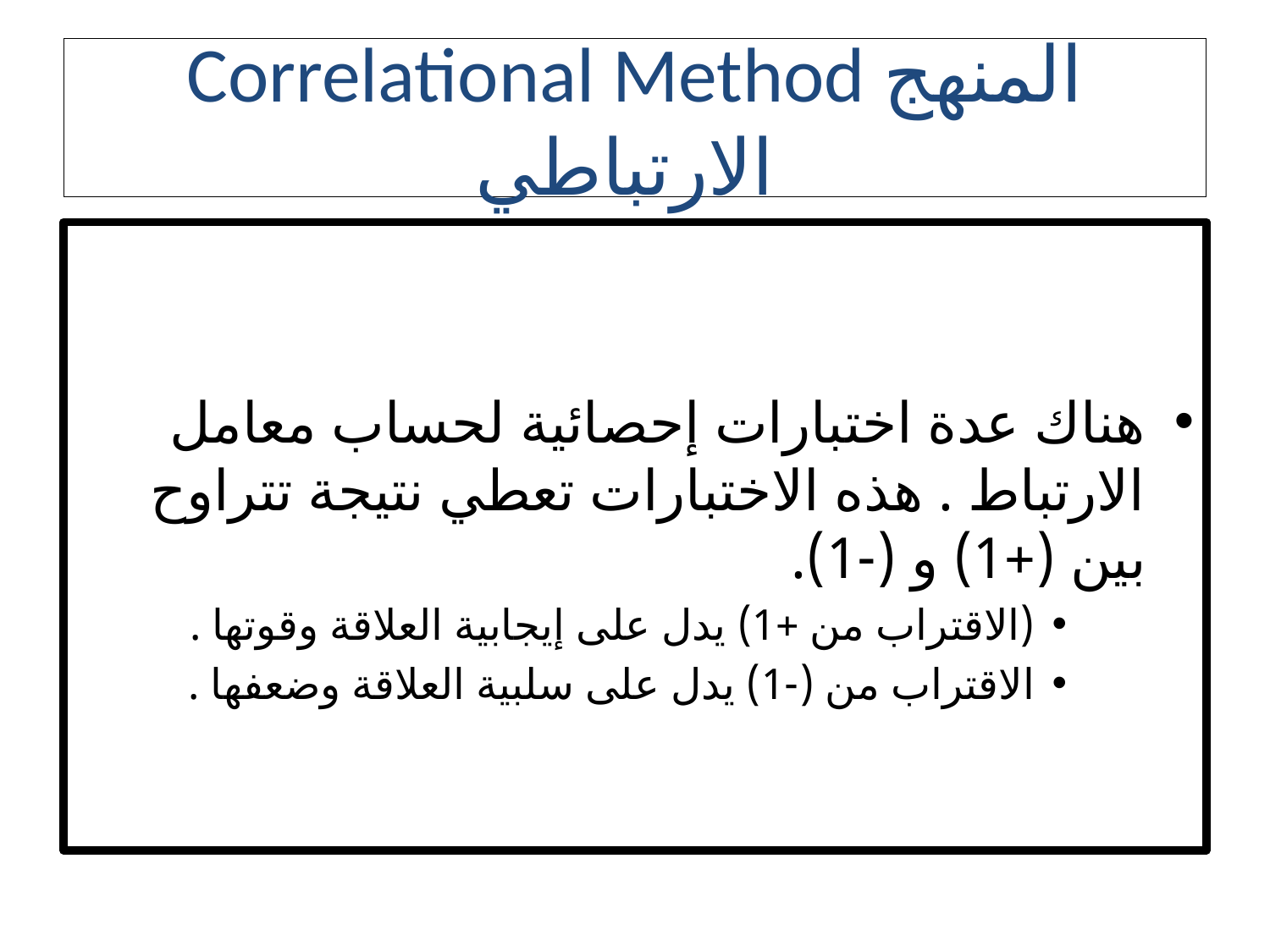

# Correlational Method المنهج الارتباطي

هناك عدة اختبارات إحصائية لحساب معامل الارتباط . هذه الاختبارات تعطي نتيجة تتراوح بين (+1) و (-1).
(الاقتراب من +1) يدل على إيجابية العلاقة وقوتها .
الاقتراب من (-1) يدل على سلبية العلاقة وضعفها .